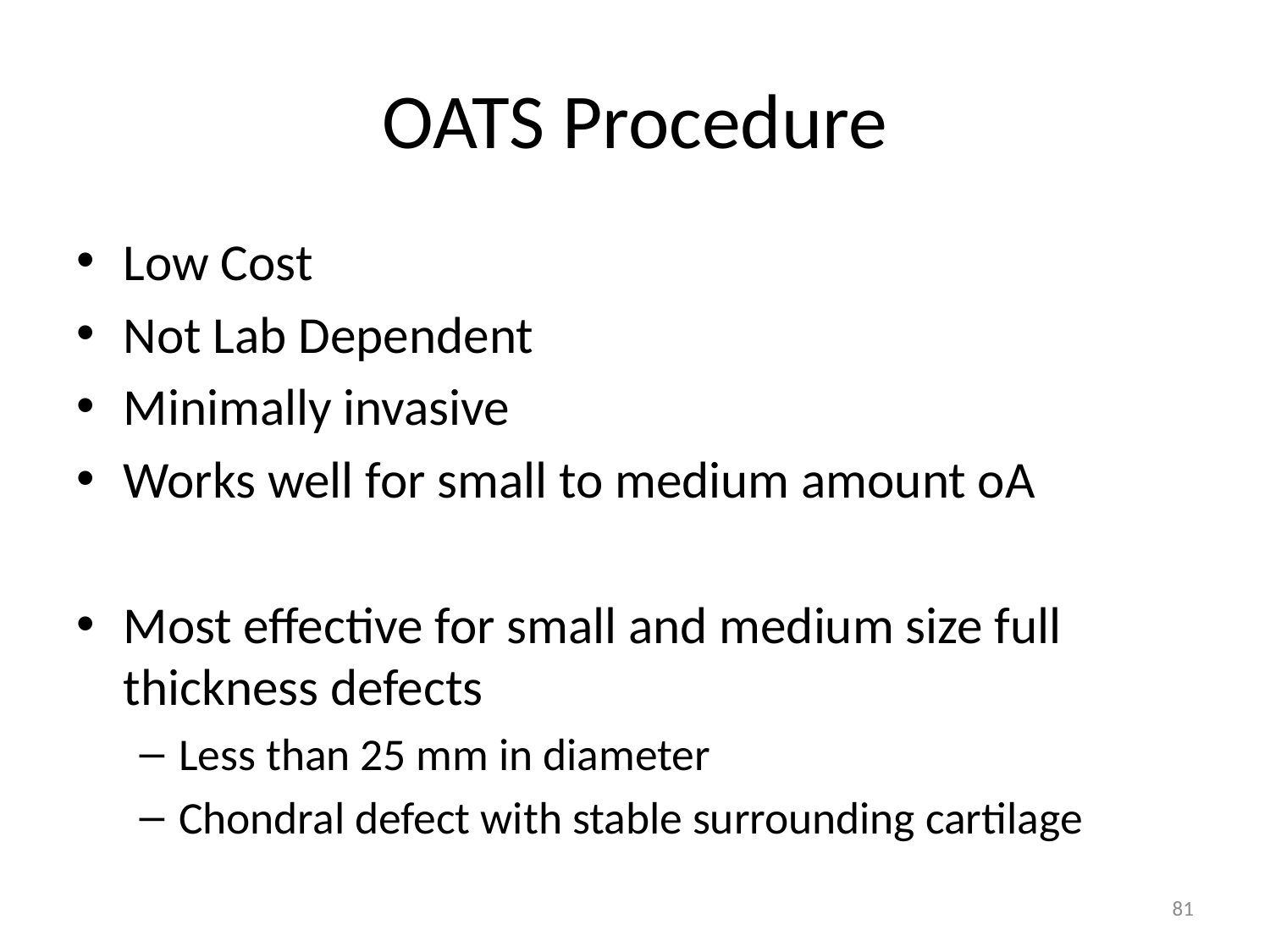

# OATS Procedure
Low Cost
Not Lab Dependent
Minimally invasive
Works well for small to medium amount oA

Most effective for small and medium size full thickness defects
Less than 25 mm in diameter
Chondral defect with stable surrounding cartilage
81